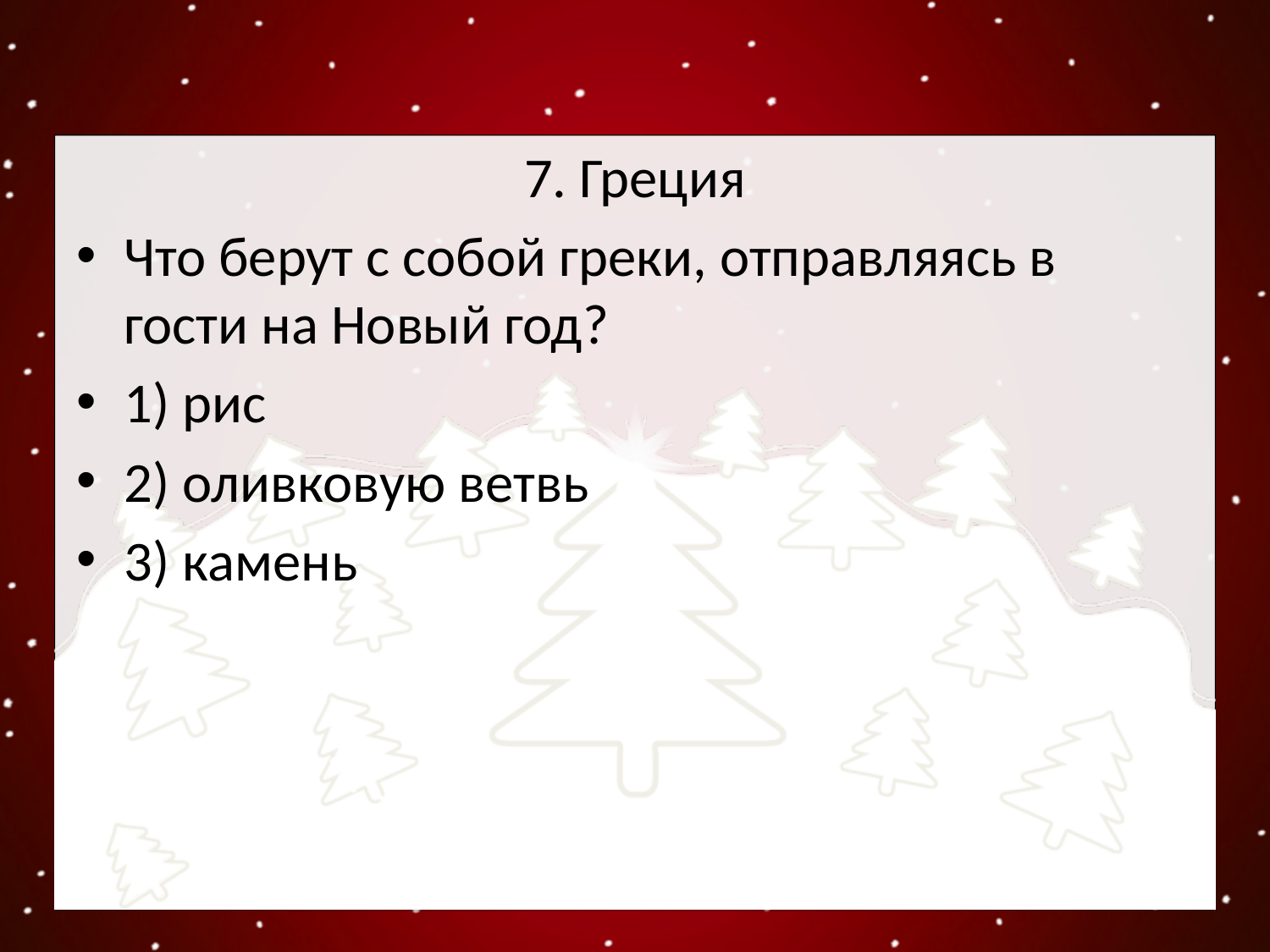

7. Греция
Что берут с собой греки, отправляясь в гости на Новый год?
1) рис
2) оливковую ветвь
3) камень